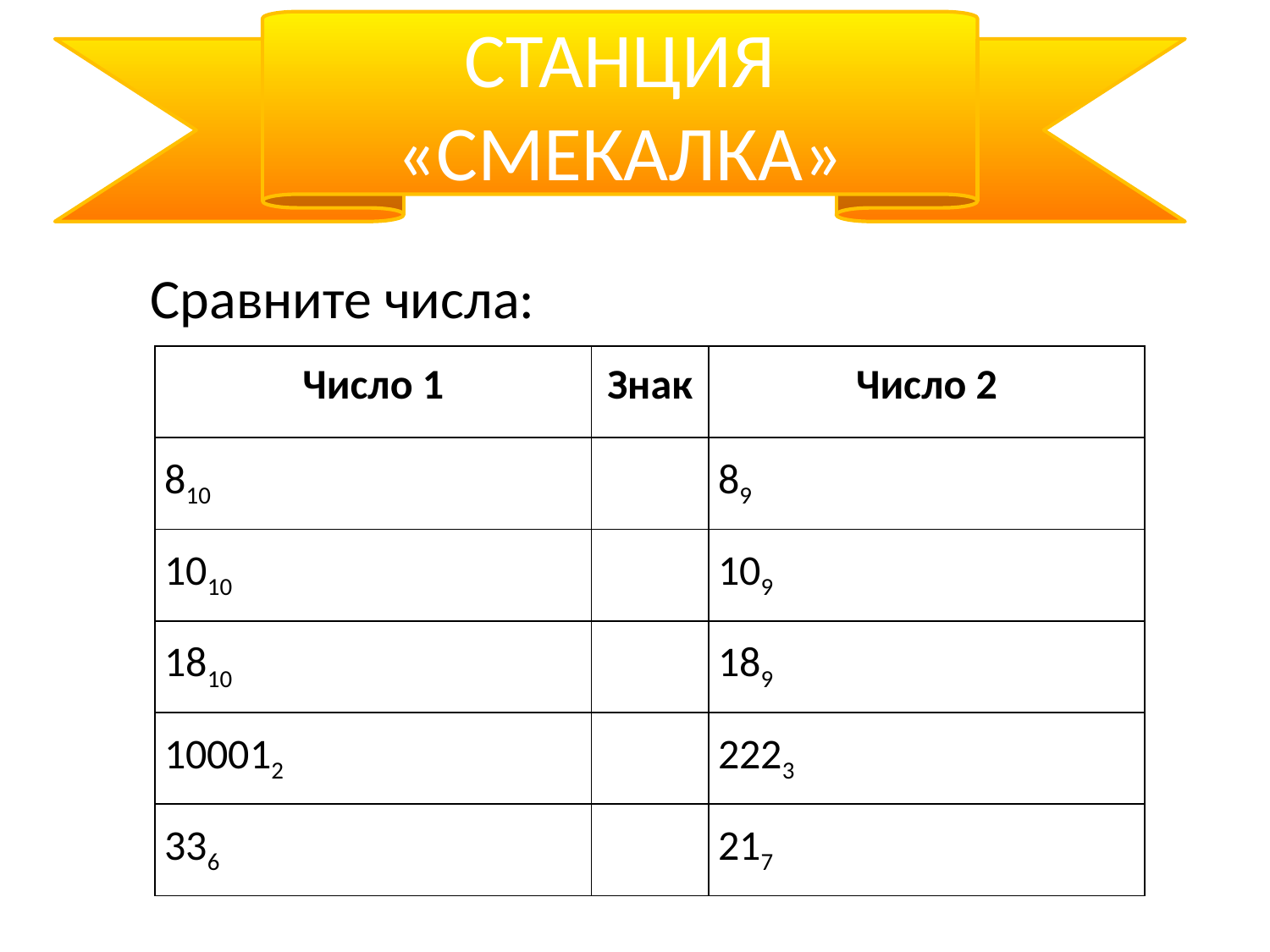

СТАНЦИЯ «СМЕКАЛКА»
Сравните числа:
| Число 1 | Знак | Число 2 |
| --- | --- | --- |
| 810 |  | 89 |
| 1010 |  | 109 |
| 1810 |  | 189 |
| 100012 |  | 2223 |
| 336 |  | 217 |